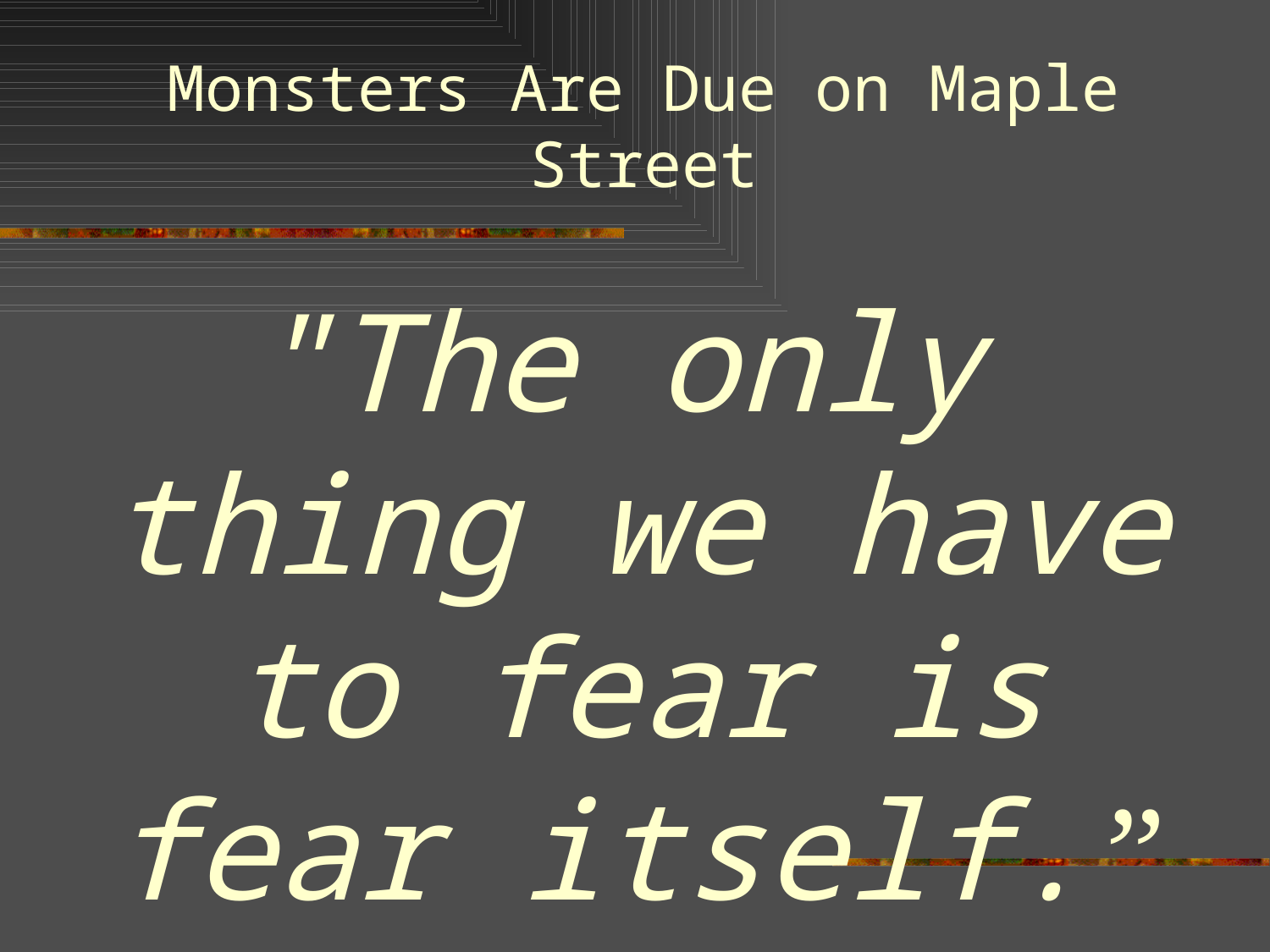

# Monsters Are Due on Maple Street
"The only thing we have to fear is fear itself.”
~President Franklin D. Roosevelt